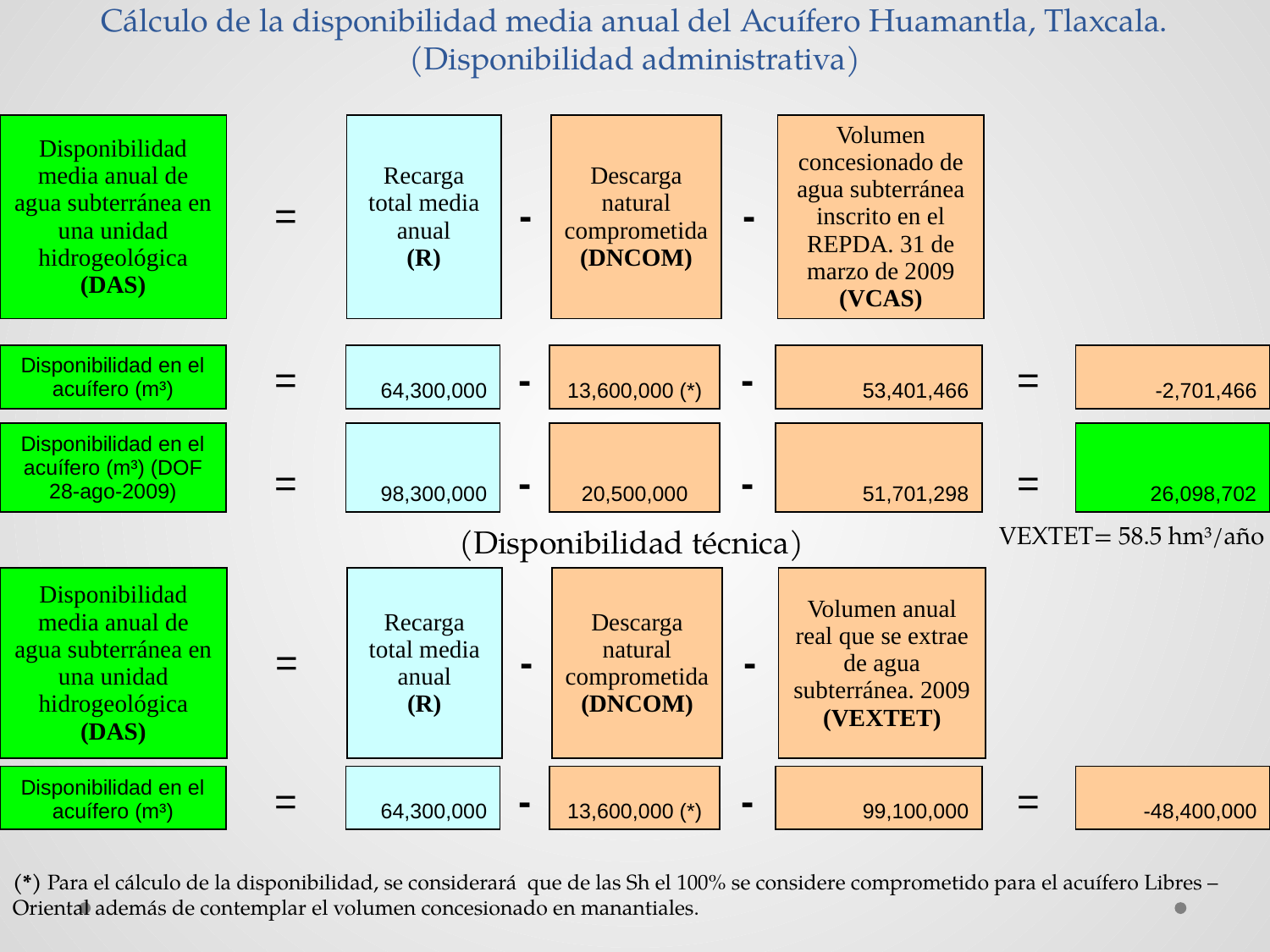

Cálculo de la disponibilidad media anual del Acuífero Huamantla, Tlaxcala. (Disponibilidad administrativa)
| Disponibilidad media anual de agua subterránea en una unidad hidrogeológica (DAS) | = | Recarga total media anual (R) | - | Descarga natural comprometida (DNCOM) | - | Volumen concesionado de agua subterránea inscrito en el REPDA. 31 de marzo de 2009 (VCAS) |
| --- | --- | --- | --- | --- | --- | --- |
| Disponibilidad en el acuífero (m³) | = | 64,300,000 | - | 13,600,000 (\*) | - | 53,401,466 | = | -2,701,466 |
| --- | --- | --- | --- | --- | --- | --- | --- | --- |
| Disponibilidad en el acuífero (m³) (DOF 28-ago-2009) | = | 98,300,000 | - | 20,500,000 | - | 51,701,298 | = | 26,098,702 |
| --- | --- | --- | --- | --- | --- | --- | --- | --- |
(Disponibilidad técnica)
VEXTET= 58.5 hm³/año
| Disponibilidad media anual de agua subterránea en una unidad hidrogeológica (DAS) | = | Recarga total media anual (R) | - | Descarga natural comprometida (DNCOM) | - | Volumen anual real que se extrae de agua subterránea. 2009 (VEXTET) |
| --- | --- | --- | --- | --- | --- | --- |
| Disponibilidad en el acuífero (m³) | = | 64,300,000 | - | 13,600,000 (\*) | - | 99,100,000 | = | -48,400,000 |
| --- | --- | --- | --- | --- | --- | --- | --- | --- |
(*) Para el cálculo de la disponibilidad, se considerará  que de las Sh el 100% se considere comprometido para el acuífero Libres –Oriental además de contemplar el volumen concesionado en manantiales.